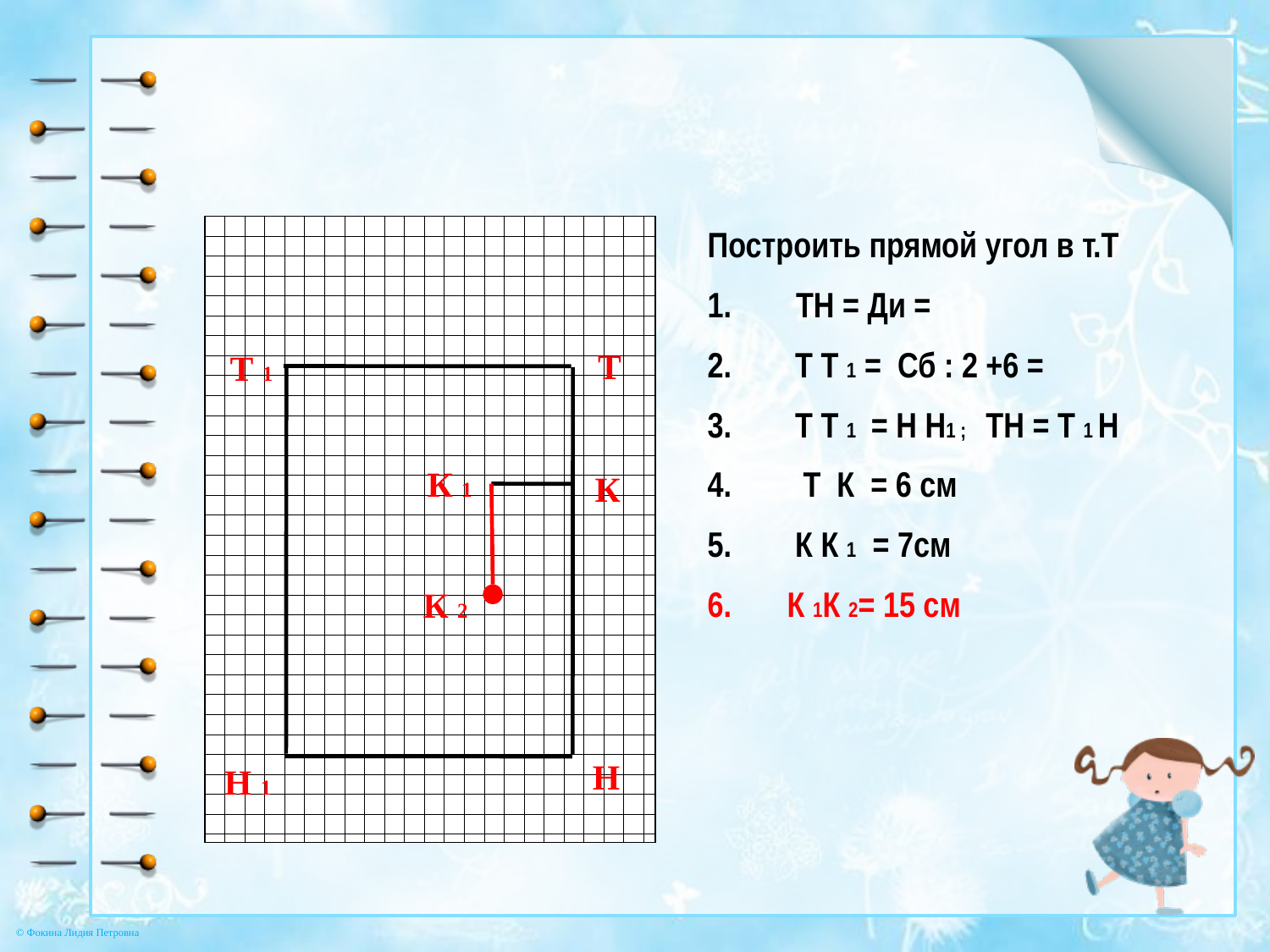

Построить прямой угол в т.Т
1.        ТН = Ди =
   Т Т 1 =  Сб : 2 +6 =
   Т Т 1   = Н Н1 ;    ТН = Т 1 Н
    Т  К  = 6 см
   К К 1  = 7см
  К 1К 2= 15 см

Т
Т 1
К 1
К
К 2

Н
Н 1